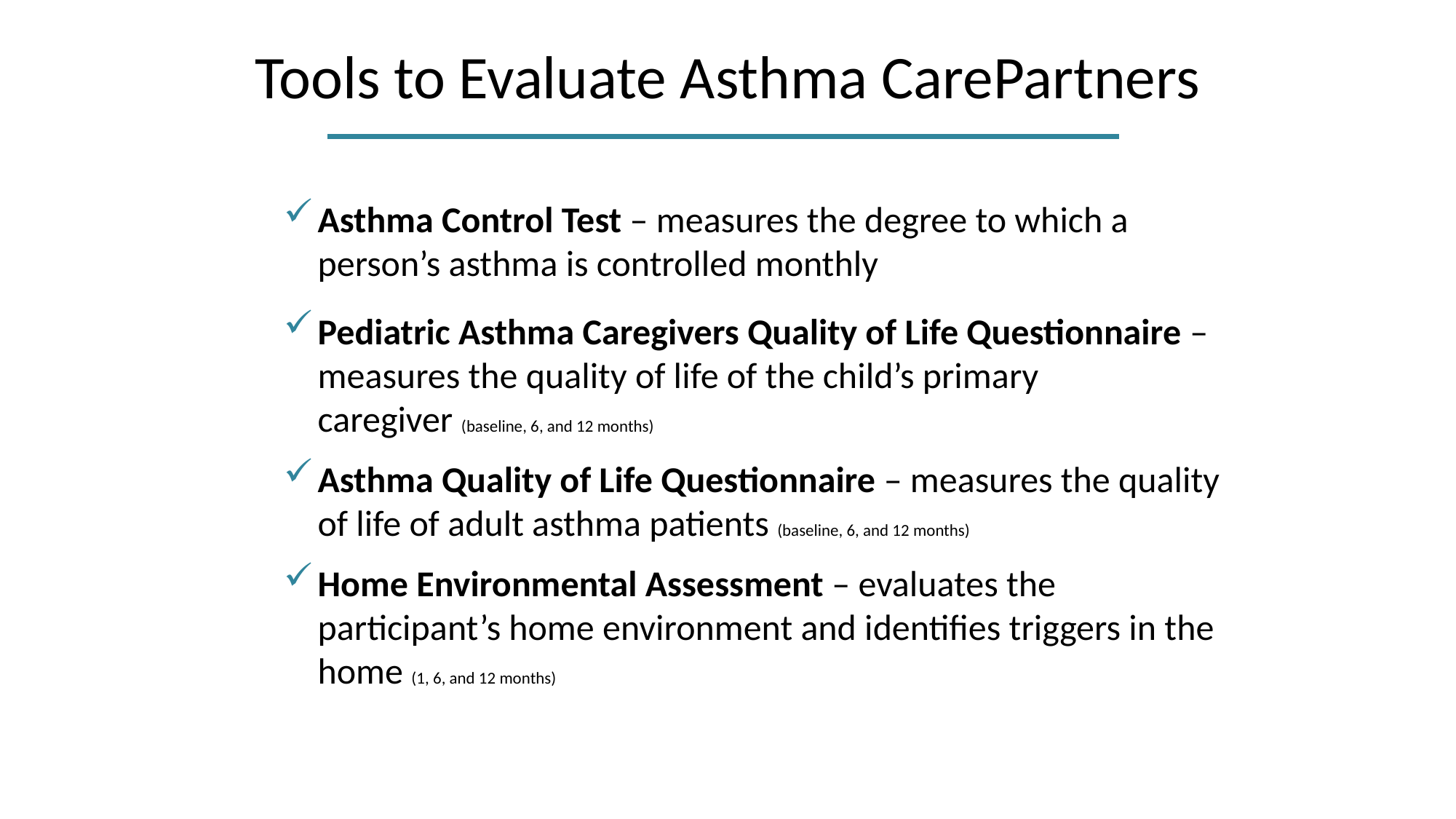

Tools to Evaluate Asthma CarePartners
Asthma Control Test – measures the degree to which a person’s asthma is controlled monthly

Pediatric Asthma Caregivers Quality of Life Questionnaire – measures the quality of life of the child’s primary 		    caregiver (baseline, 6, and 12 months)

Asthma Quality of Life Questionnaire – measures the quality of life of adult asthma patients (baseline, 6, and 12 months)

Home Environmental Assessment – evaluates the participant’s home environment and identifies triggers in the home (1, 6, and 12 months)